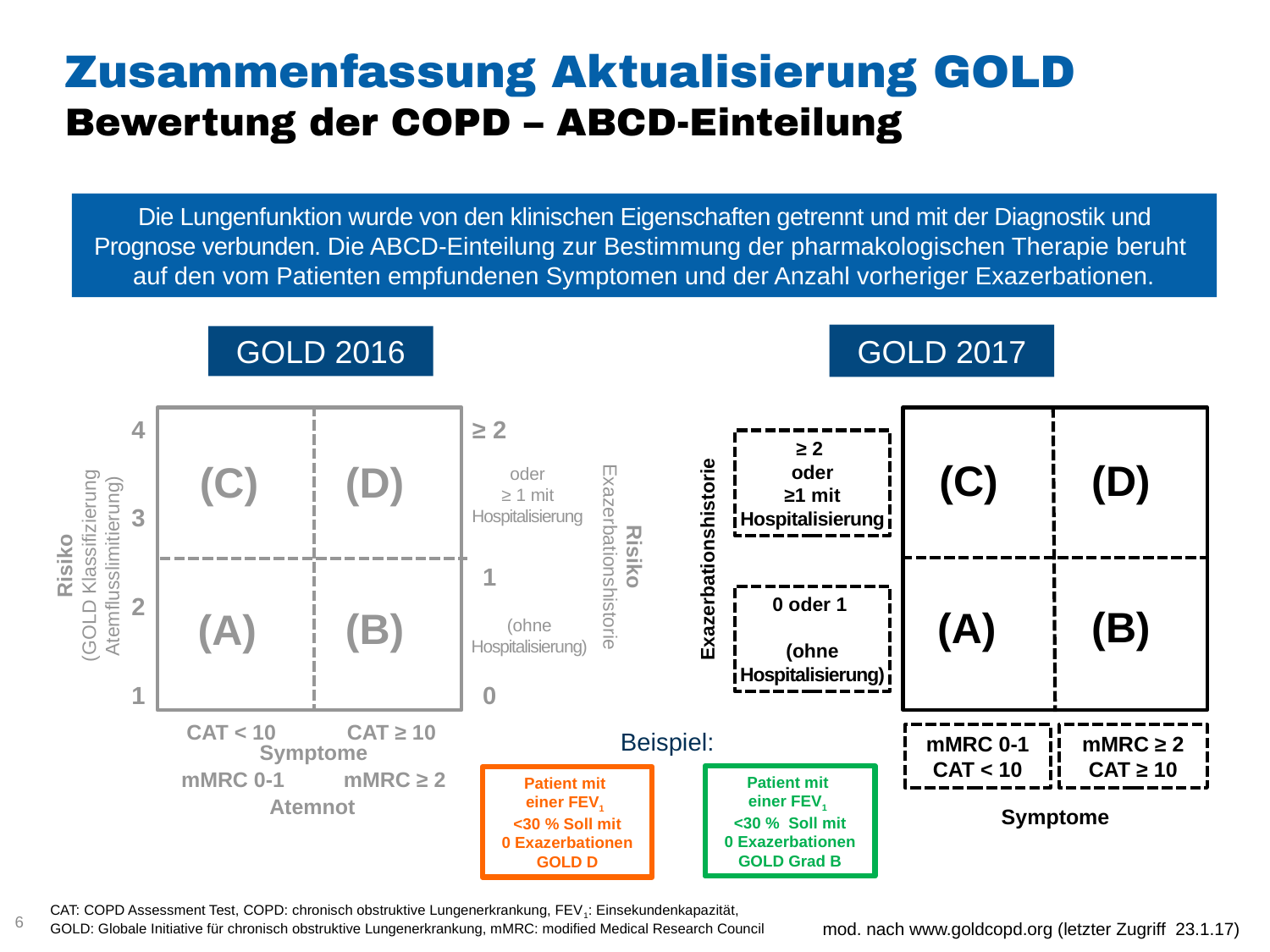

# Zusammenfassung Aktualisierung GOLD Bewertung der COPD – ABCD-Einteilung
Die Lungenfunktion wurde von den klinischen Eigenschaften getrennt und mit der Diagnostik und Prognose verbunden. Die ABCD-Einteilung zur Bestimmung der pharmakologischen Therapie beruht
auf den vom Patienten empfundenen Symptomen und der Anzahl vorheriger Exazerbationen.
GOLD 2017
GOLD 2016
4

3

2

1

≥ 2

1

0
(C)
(D)
oder
≥ 1 mit Hospitalisierung

Risiko
Exazerbationshistorie
(B)
(A)
(ohne Hospitalisierung)
CAT < 10            CAT ≥ 10
Symptome
mMRC 0-1          mMRC ≥ 2
Atemnot

≥ 2
oder
≥1 mit Hospitalisierung
(C)
(D)
Exazerbationshistorie
0 oder 1

(ohne Hospitalisierung)
(B)
(A)
mMRC 0-1
CAT < 10
mMRC ≥ 2
CAT ≥ 10
Symptome
Risiko
(GOLD Klassifizierung Atemflusslimitierung)
Beispiel:
Patient mit
einer FEV1
<30 %  Soll mit
 0 Exazerbationen
GOLD Grad B
Patient mit
einer FEV1
<30 % Soll mit
0 Exazerbationen GOLD D
CAT: COPD Assessment Test, COPD: chronisch obstruktive Lungenerkrankung, FEV1: Einsekundenkapazität,
GOLD: Globale Initiative für chronisch obstruktive Lungenerkrankung, mMRC: modified Medical Research Council
6
mod. nach www.goldcopd.org (letzter Zugriff  23.1.17)